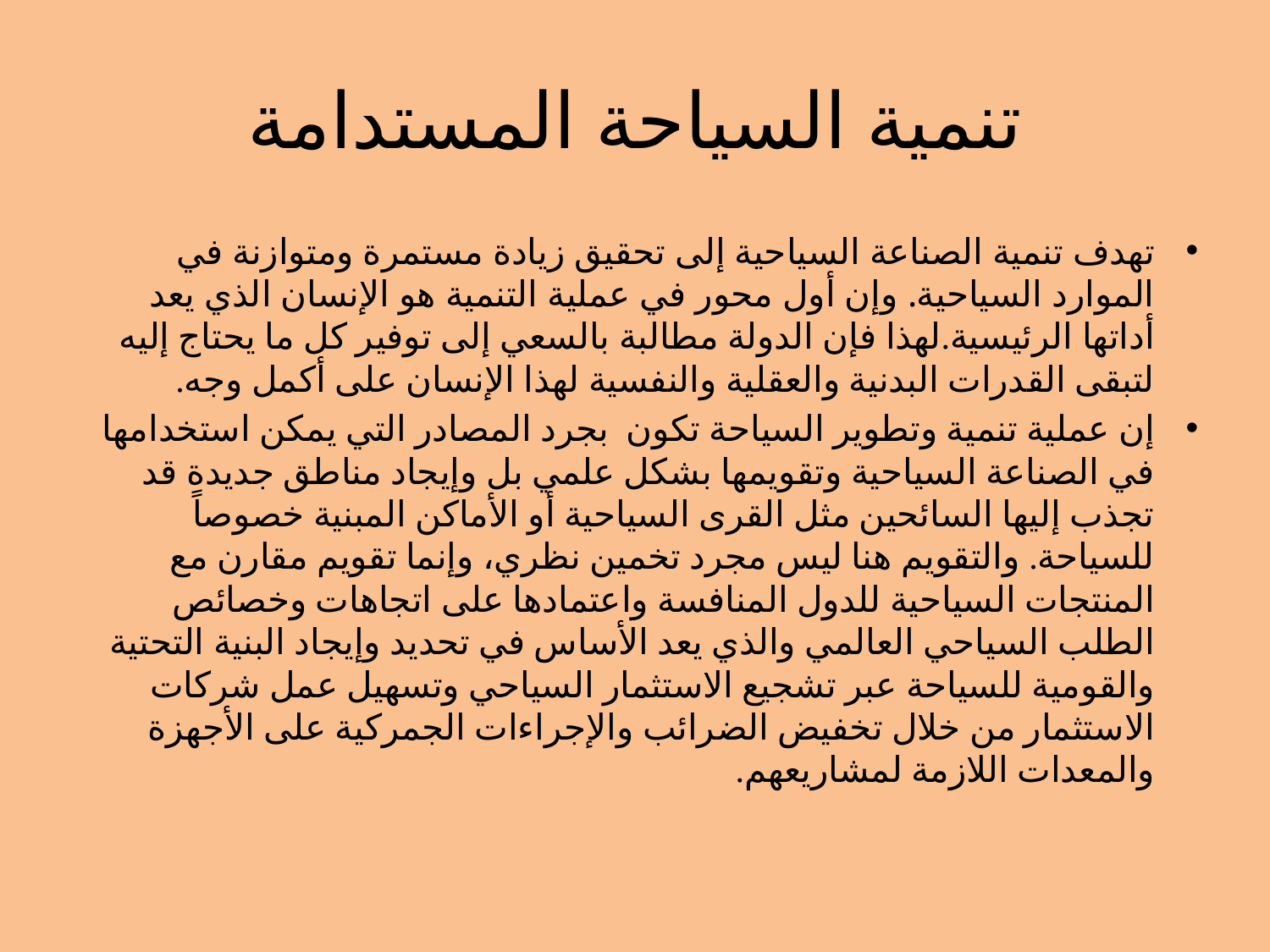

# تنمية السياحة المستدامة
تهدف تنمية الصناعة السياحية إلى تحقيق زيادة مستمرة ومتوازنة في الموارد السياحية. وإن أول محور في عملية التنمية هو الإنسان الذي يعد أداتها الرئيسية.لهذا فإن الدولة مطالبة بالسعي إلى توفير كل ما يحتاج إليه لتبقى القدرات البدنية والعقلية والنفسية لهذا الإنسان على أكمل وجه.
	إن عملية تنمية وتطوير السياحة تكون  بجرد المصادر التي يمكن استخدامها في الصناعة السياحية وتقويمها بشكل علمي بل وإيجاد مناطق جديدة قد تجذب إليها السائحين مثل القرى السياحية أو الأماكن المبنية خصوصاً للسياحة. والتقويم هنا ليس مجرد تخمين نظري، وإنما تقويم مقارن مع المنتجات السياحية للدول المنافسة واعتمادها على اتجاهات وخصائص الطلب السياحي العالمي والذي يعد الأساس في تحديد وإيجاد البنية التحتية والقومية للسياحة عبر تشجيع الاستثمار السياحي وتسهيل عمل شركات الاستثمار من خلال تخفيض الضرائب والإجراءات الجمركية على الأجهزة والمعدات اللازمة لمشاريعهم.